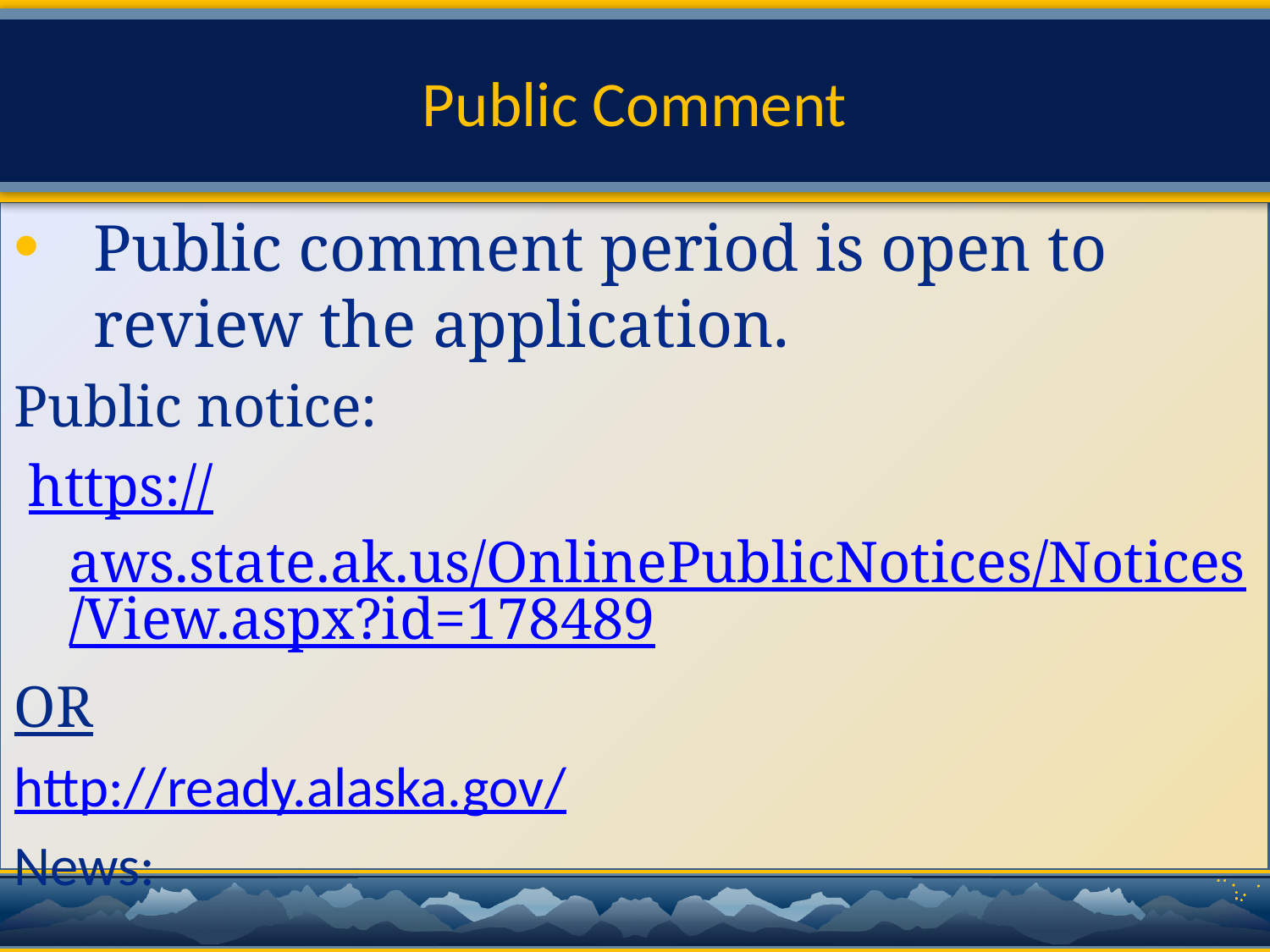

# Public Comment
Public comment period is open to review the application.
Public notice:
 https://aws.state.ak.us/OnlinePublicNotices/Notices/View.aspx?id=178489
OR
http://ready.alaska.gov/
News: